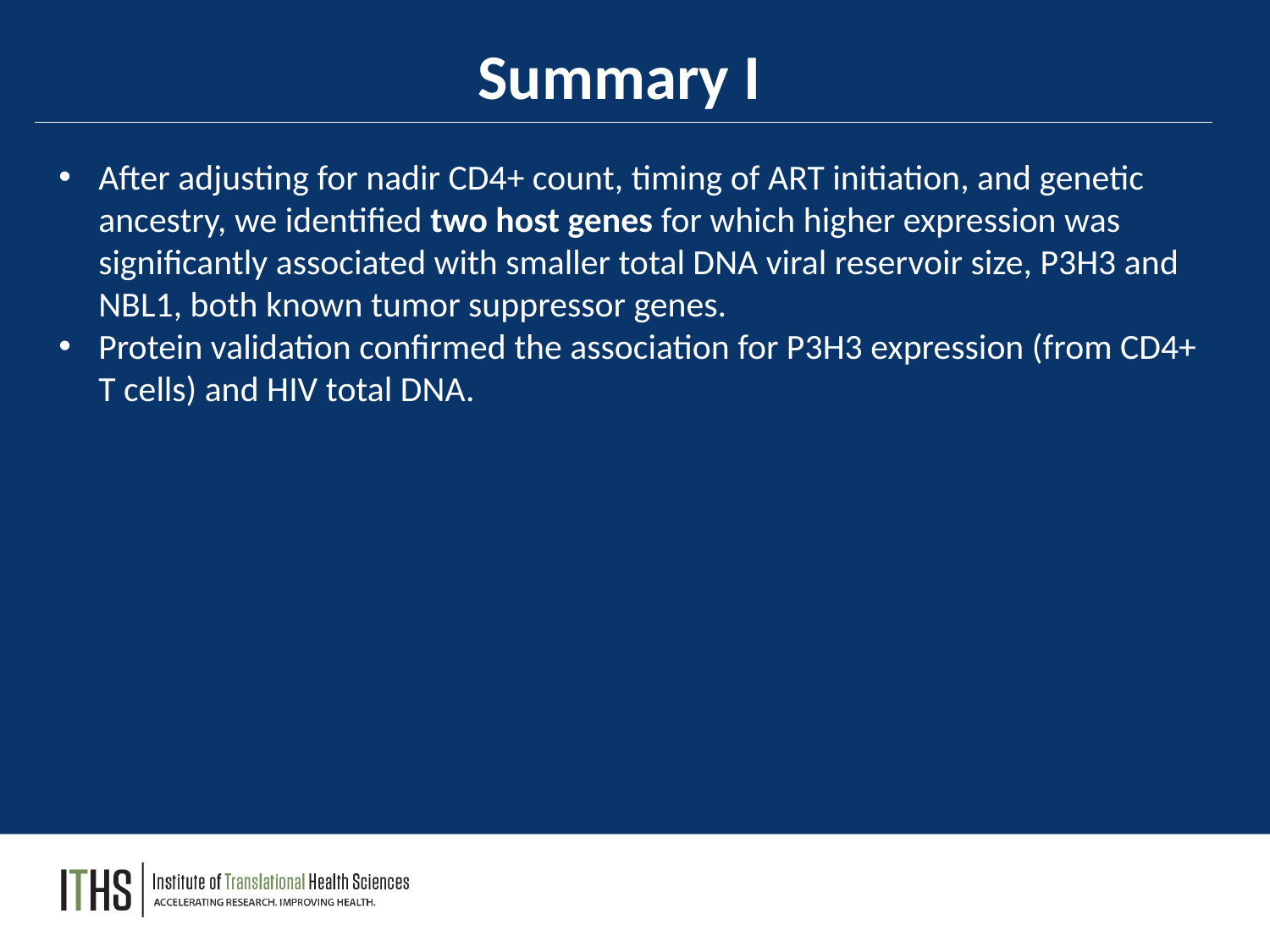

Summary I
After adjusting for nadir CD4+ count, timing of ART initiation, and genetic ancestry, we identified two host genes for which higher expression was significantly associated with smaller total DNA viral reservoir size, P3H3 and NBL1, both known tumor suppressor genes.
Protein validation confirmed the association for P3H3 expression (from CD4+ T cells) and HIV total DNA.